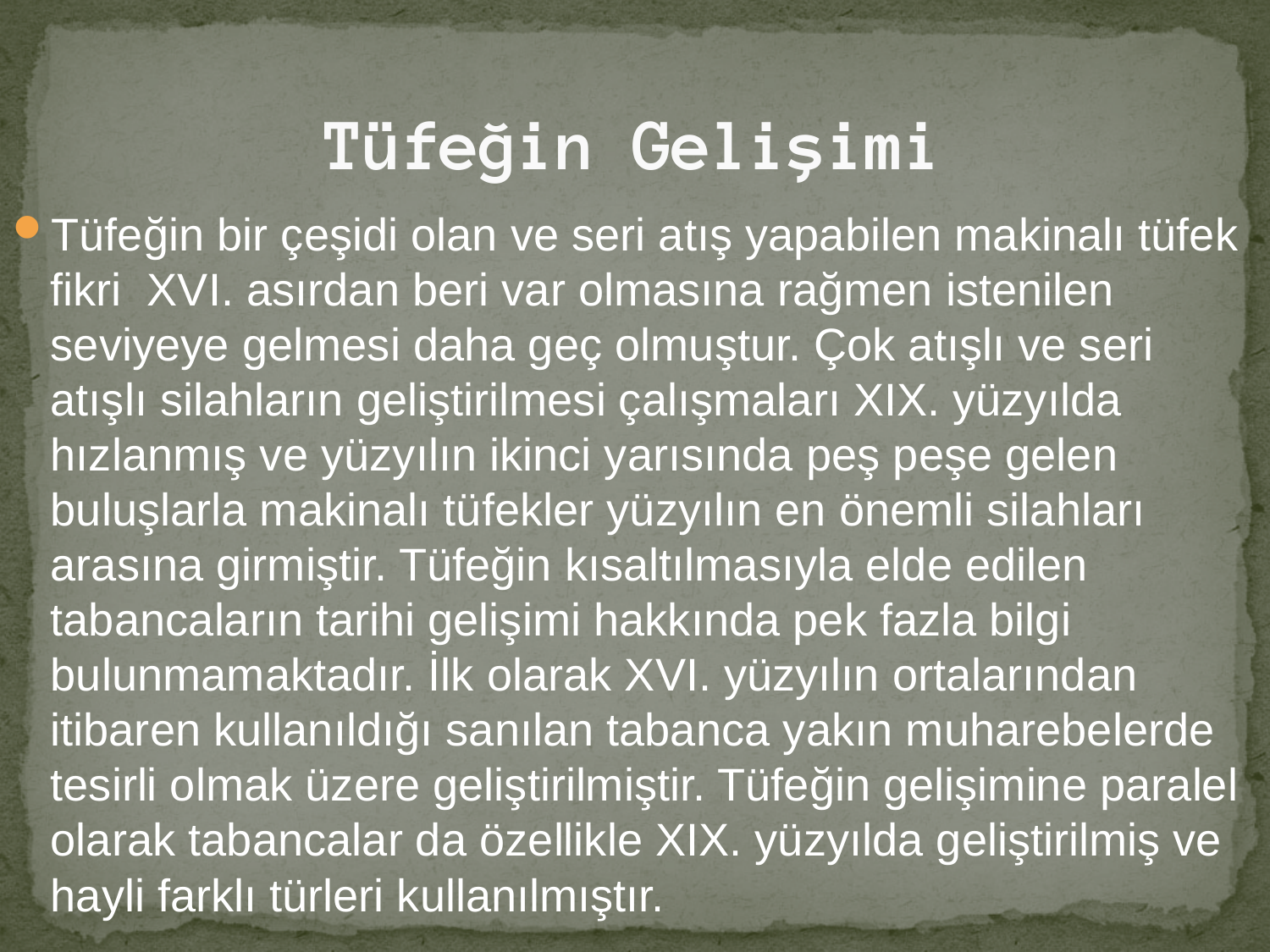

# Tüfeğin Gelişimi
Tüfeğin bir çeşidi olan ve seri atış yapabilen makinalı tüfek fikri  XVI. asırdan beri var olmasına rağmen istenilen seviyeye gelmesi daha geç olmuştur. Çok atışlı ve seri atışlı silahların geliştirilmesi çalışmaları XIX. yüzyılda hızlanmış ve yüzyılın ikinci yarısında peş peşe gelen buluşlarla makinalı tüfekler yüzyılın en önemli silahları arasına girmiştir. Tüfeğin kısaltılmasıyla elde edilen tabancaların tarihi gelişimi hakkında pek fazla bilgi bulunmamaktadır. İlk olarak XVI. yüzyılın ortalarından itibaren kullanıldığı sanılan tabanca yakın muharebelerde tesirli olmak üzere geliştirilmiştir. Tüfeğin gelişimine paralel olarak tabancalar da özellikle XIX. yüzyılda geliştirilmiş ve hayli farklı türleri kullanılmıştır.